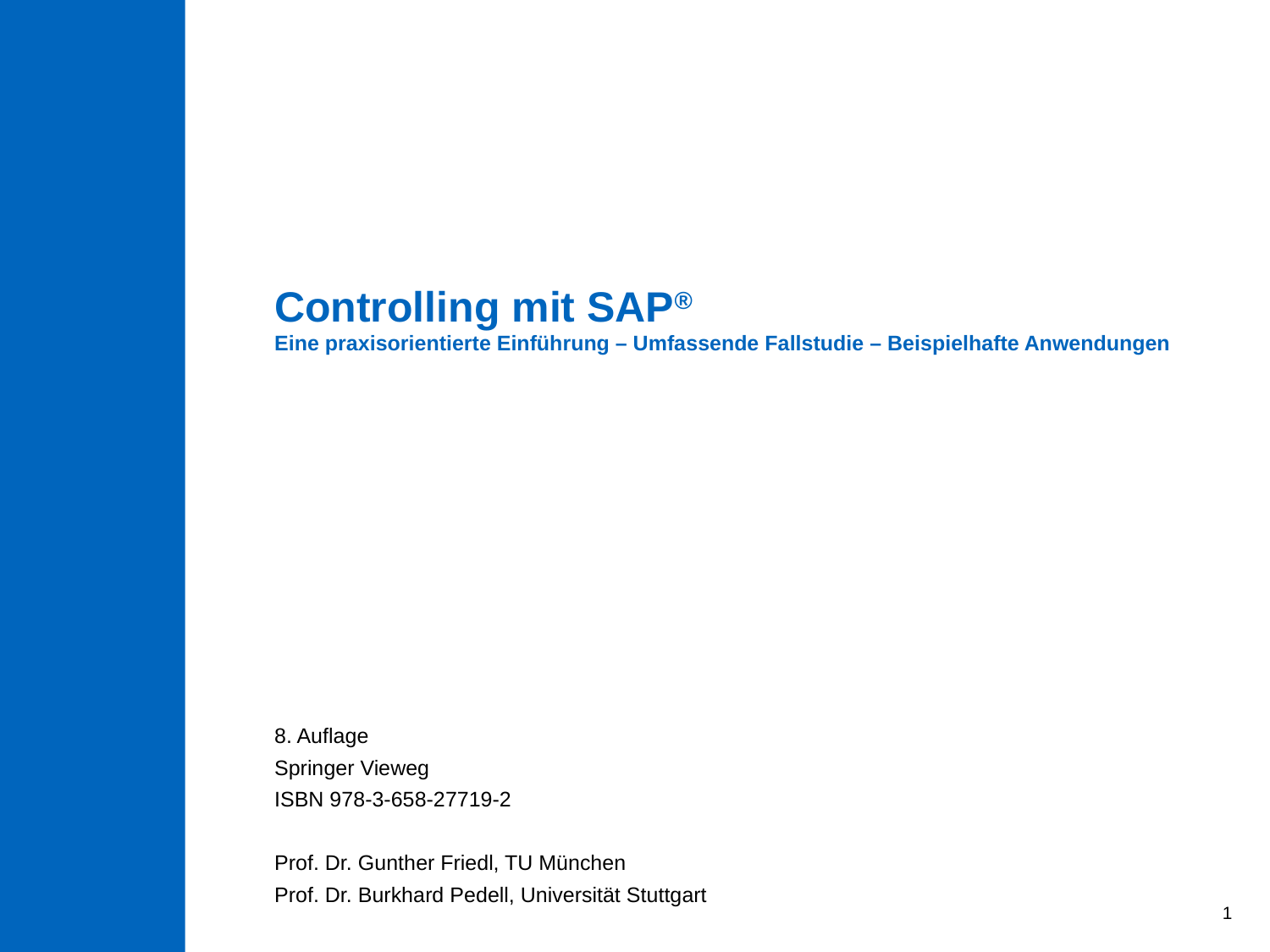

# Controlling mit SAP® Eine praxisorientierte Einführung – Umfassende Fallstudie – Beispielhafte Anwendungen

8. Auflage
Springer Vieweg
ISBN 978-3-658-27719-2

Prof. Dr. Gunther Friedl, TU München
Prof. Dr. Burkhard Pedell, Universität Stuttgart
1